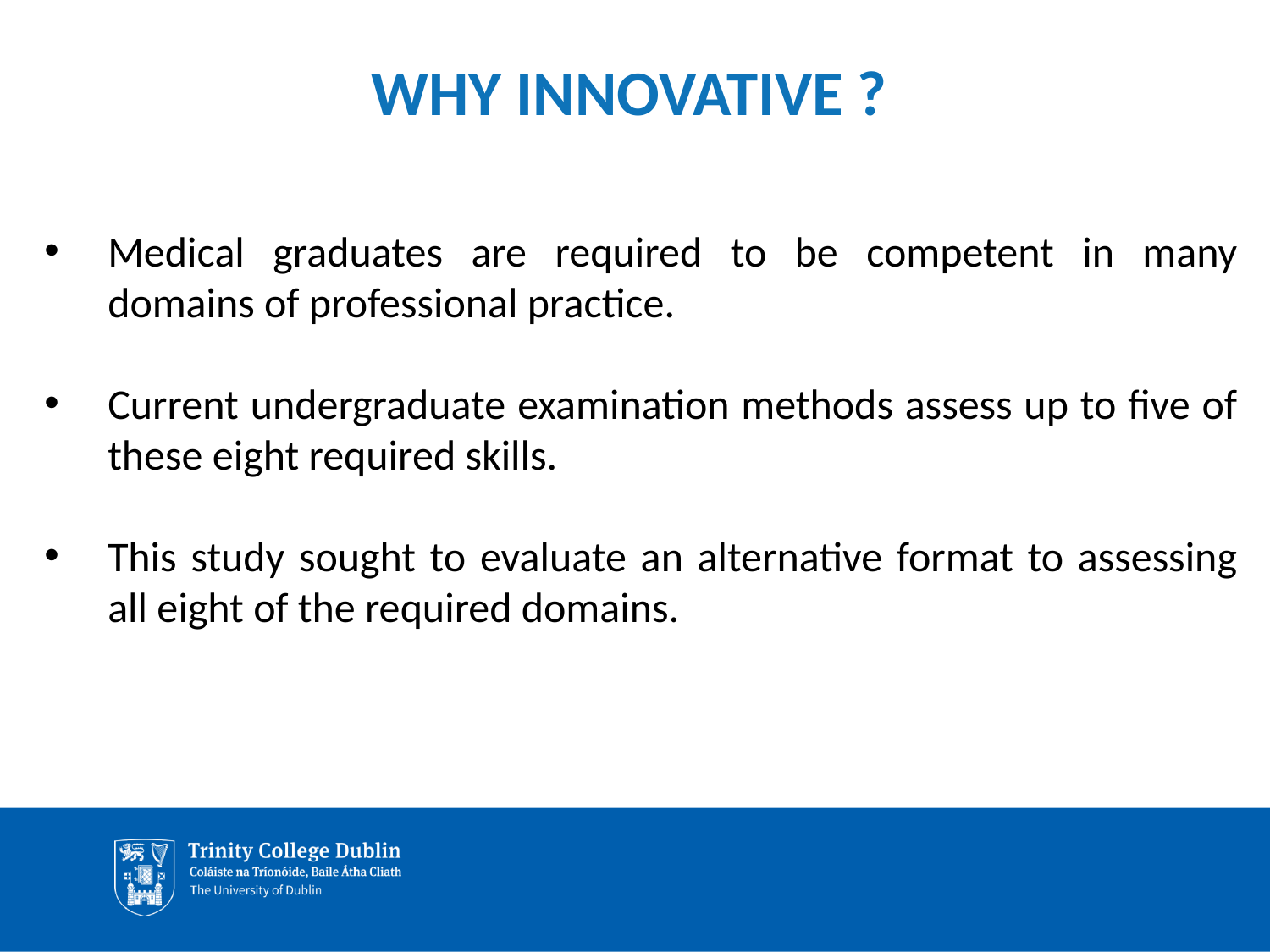

# WHY INNOVATIVE ?

Medical graduates are required to be competent in many domains of professional practice.

Current undergraduate examination methods assess up to five of these eight required skills.

This study sought to evaluate an alternative format to assessing all eight of the required domains.